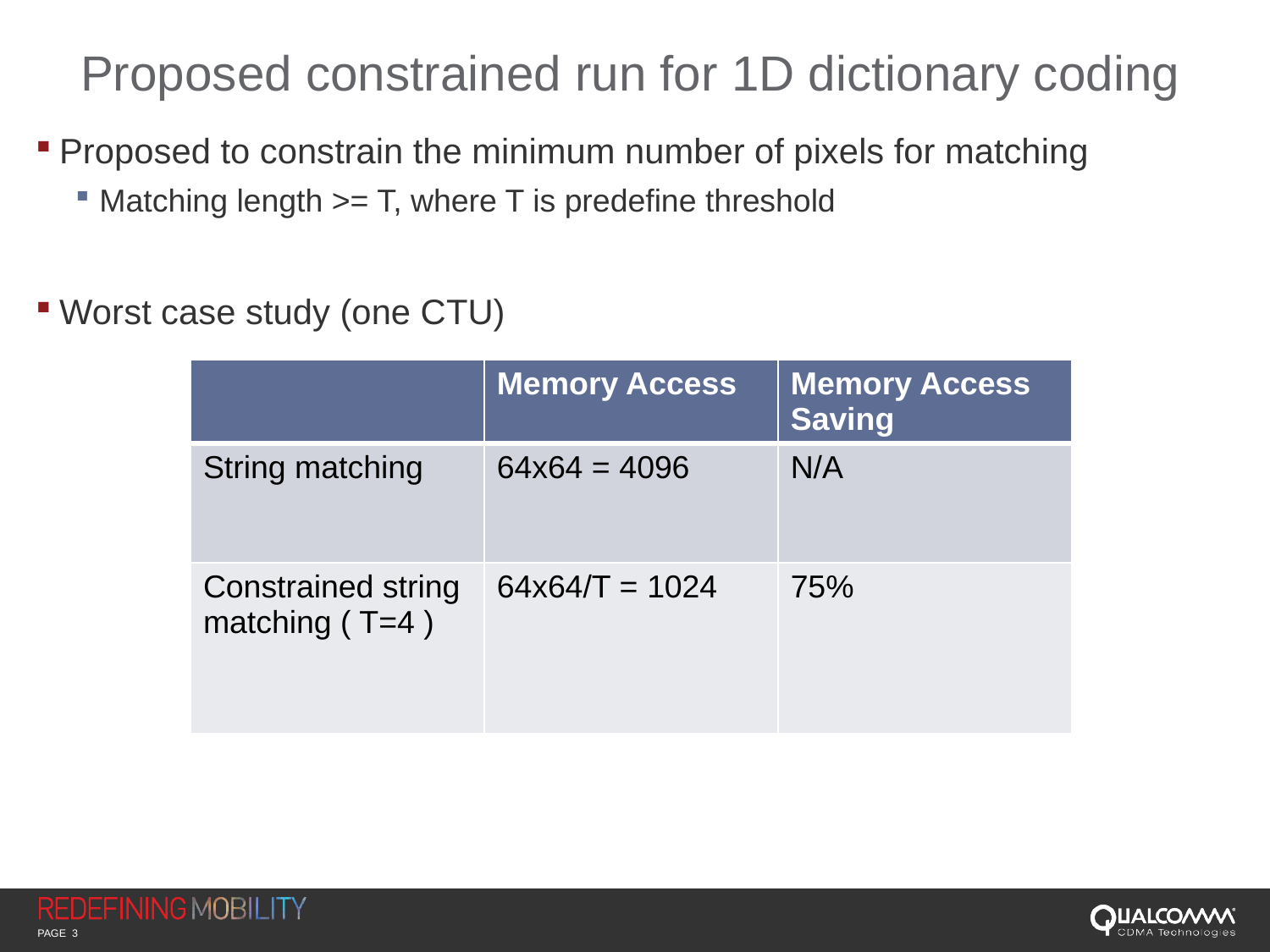

# Proposed constrained run for 1D dictionary coding
Proposed to constrain the minimum number of pixels for matching
Matching length >= T, where T is predefine threshold

Worst case study (one CTU)

|  | Memory Access | Memory Access Saving |
| --- | --- | --- |
| String matching | 64x64 = 4096 | N/A |
| Constrained string matching ( T=4 ) | 64x64/T = 1024 | 75% |